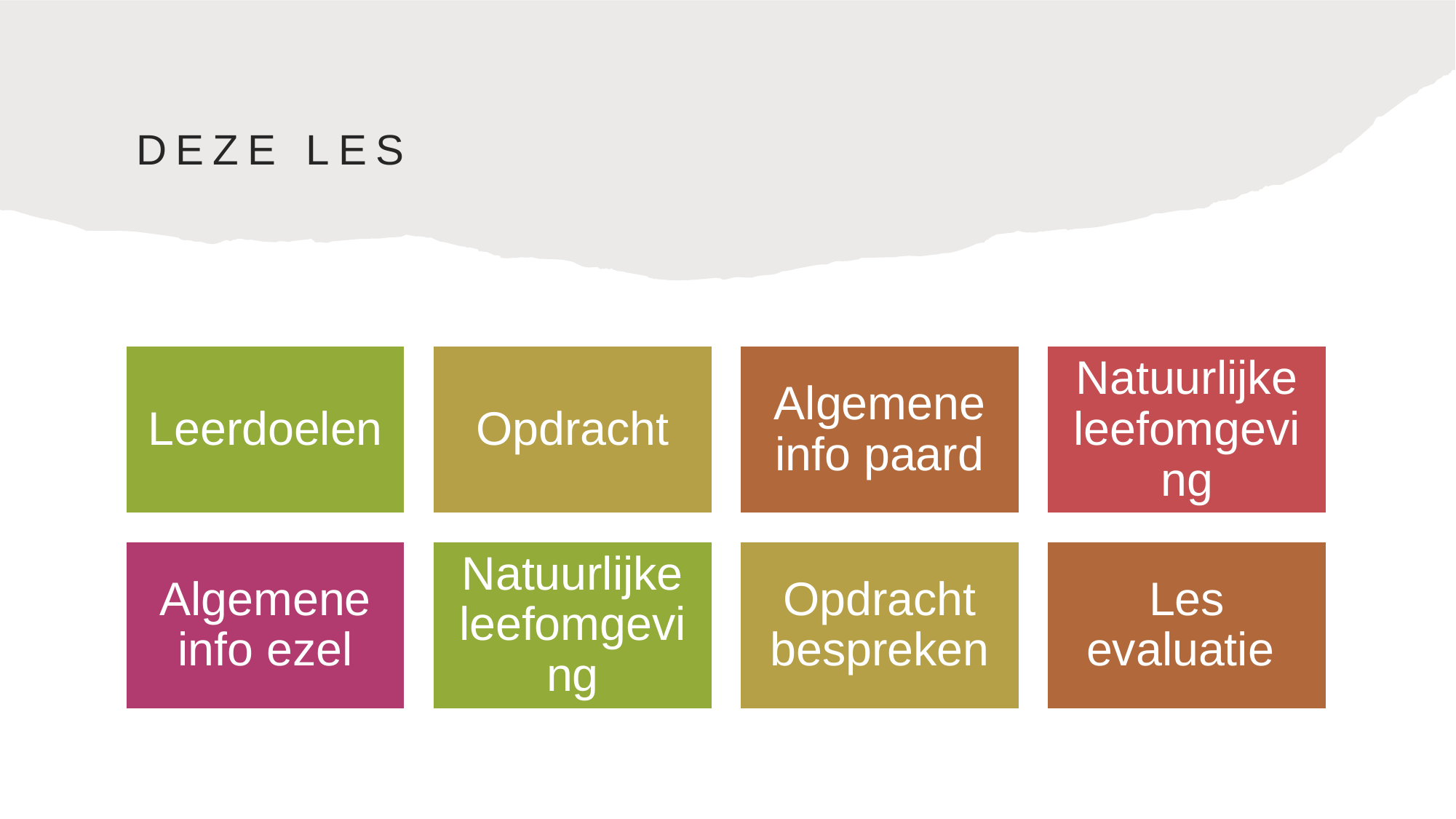

# Deze les
Leerdoelen
Opdracht
Algemene info paard
Natuurlijke leefomgeving
Algemene info ezel
Natuurlijke leefomgeving
Opdracht bespreken
Les evaluatie